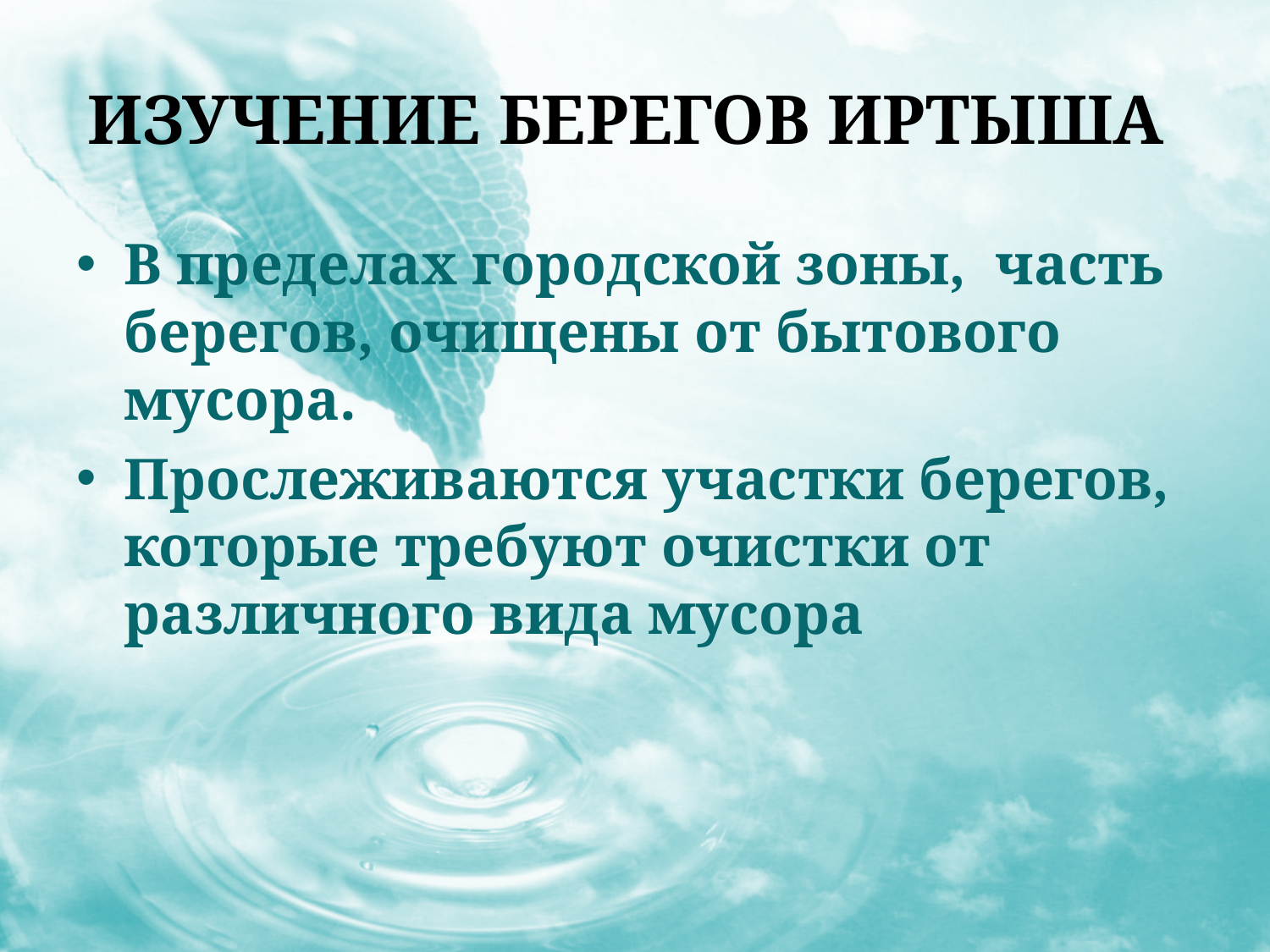

# Изучение берегов Иртыша
В пределах городской зоны,  часть берегов, очищены от бытового мусора.
Прослеживаются участки берегов, которые требуют очистки от различного вида мусора